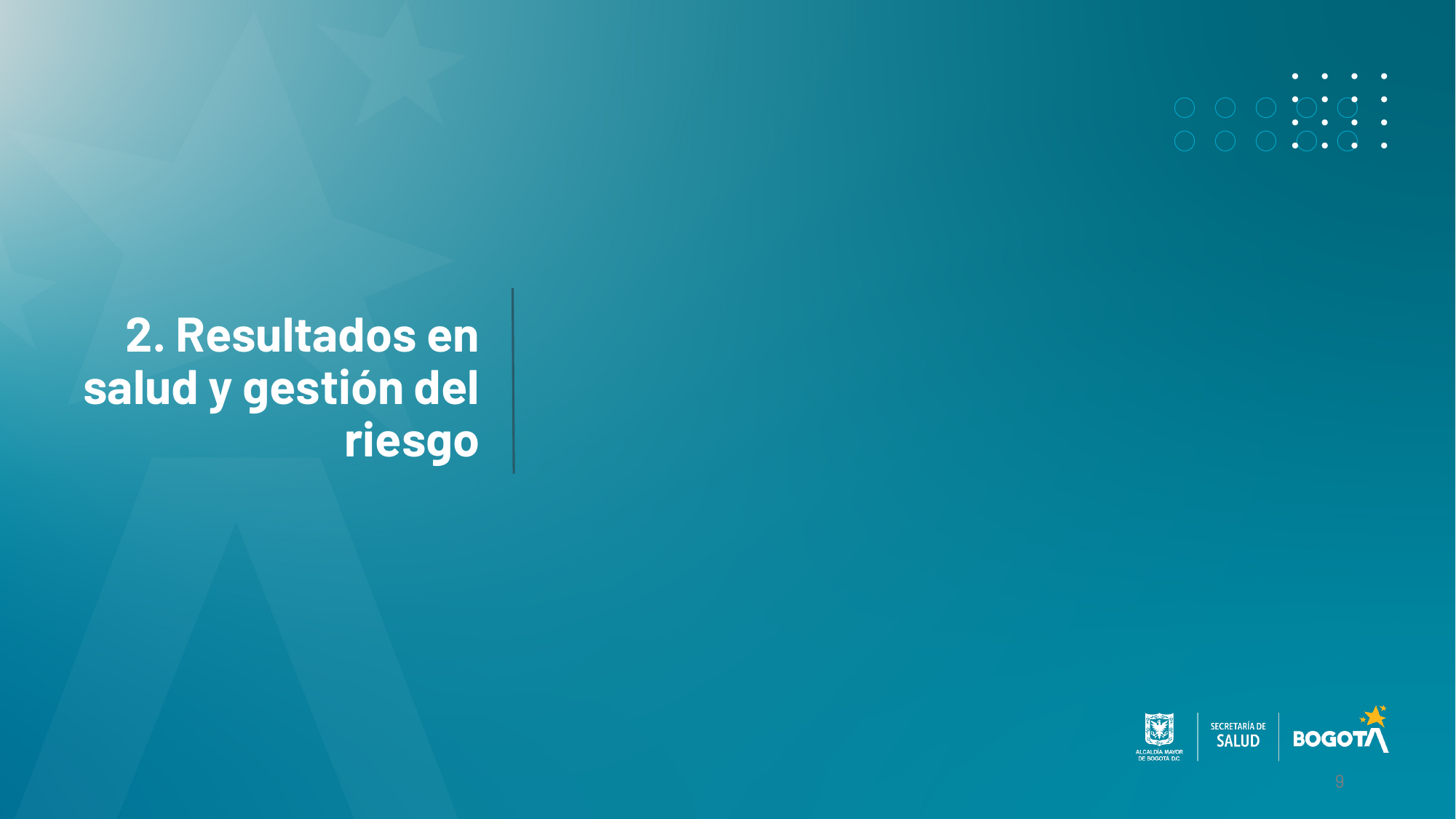

2. Resultados en salud y gestión del riesgo
9